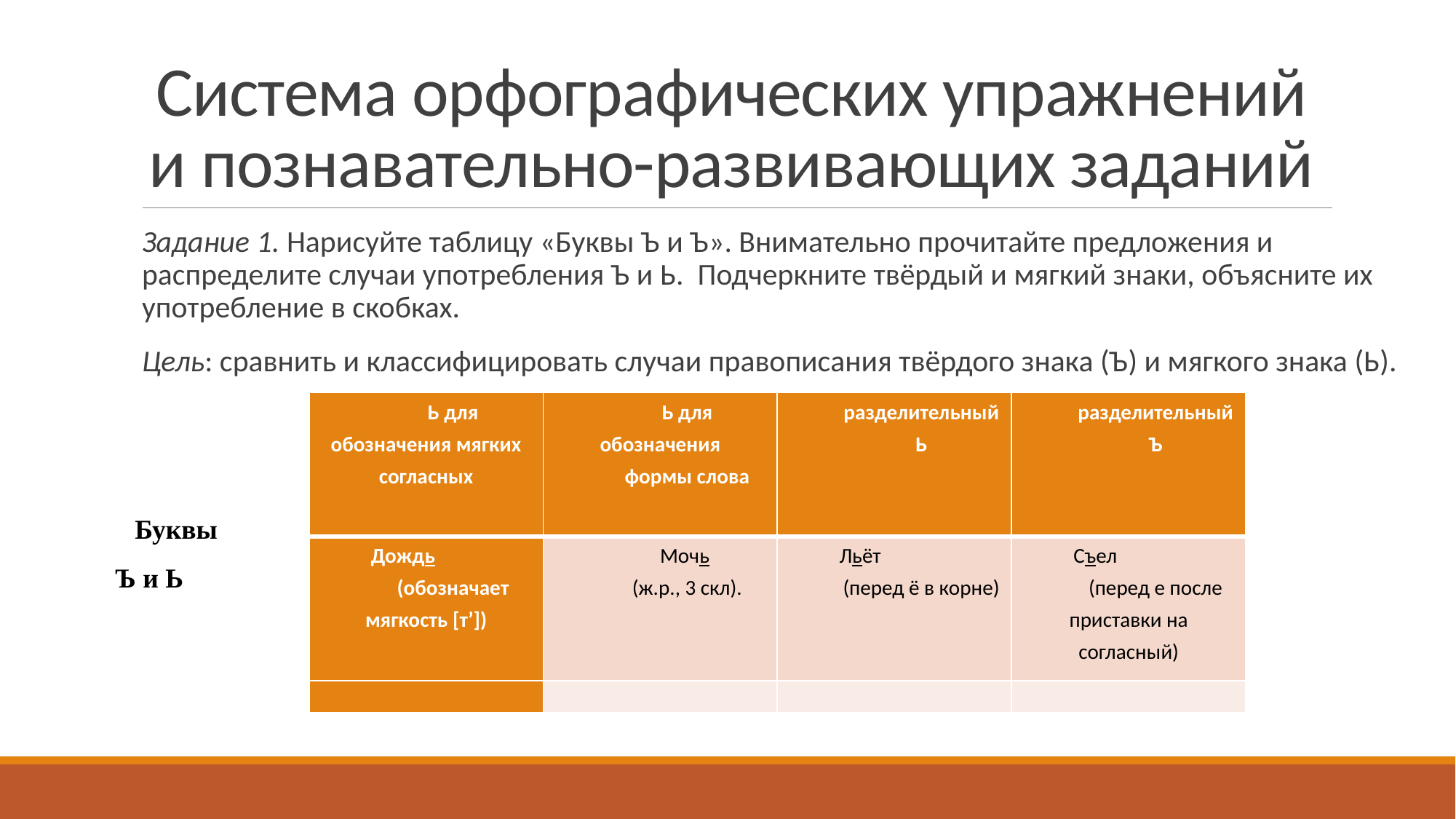

# Система орфографических упражнений и познавательно-развивающих заданий
Задание 1. Нарисуйте таблицу «Буквы Ъ и Ъ». Внимательно прочитайте предложения и распределите случаи употребления Ъ и Ь.  Подчеркните твёрдый и мягкий знаки, объясните их употребление в скобках.
Цель: сравнить и классифицировать случаи правописания твёрдого знака (Ъ) и мягкого знака (Ь).

| Ь для обозначения мягких согласных | Ь для обозначения формы слова | разделительный Ь | разделительный Ъ |
| --- | --- | --- | --- |
| Дождь (обозначает мягкость [т’]) | Мочь (ж.р., 3 скл). | Льёт (перед ё в корне) | Съел (перед е после приставки на согласный) |
|  |  |  |  |
Буквы Ъ и Ь